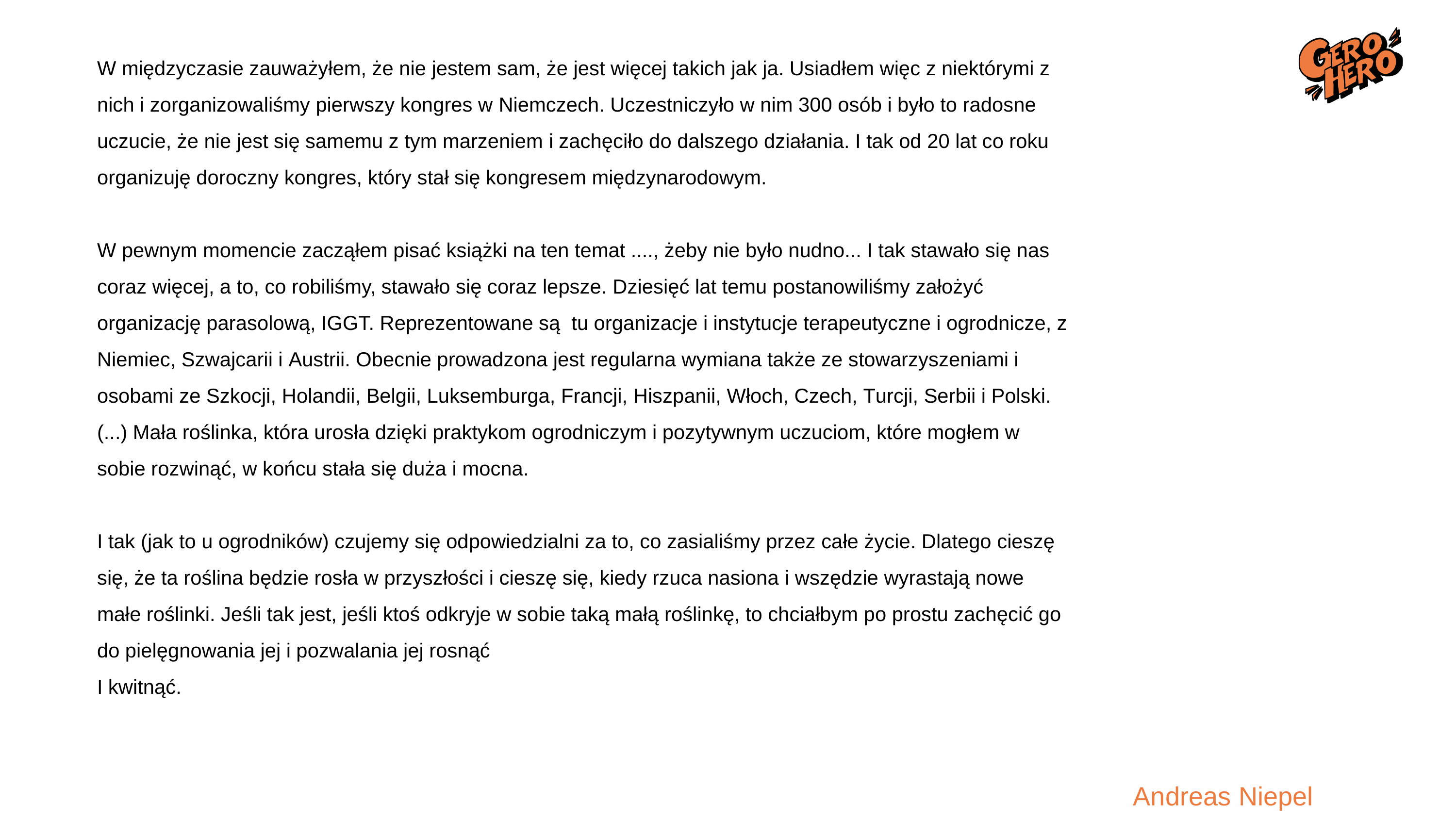

W międzyczasie zauważyłem, że nie jestem sam, że jest więcej takich jak ja. Usiadłem więc z niektórymi z nich i zorganizowaliśmy pierwszy kongres w Niemczech. Uczestniczyło w nim 300 osób i było to radosne uczucie, że nie jest się samemu z tym marzeniem i zachęciło do dalszego działania. I tak od 20 lat co roku organizuję doroczny kongres, który stał się kongresem międzynarodowym.

W pewnym momencie zacząłem pisać książki na ten temat ...., żeby nie było nudno... I tak stawało się nas coraz więcej, a to, co robiliśmy, stawało się coraz lepsze. Dziesięć lat temu postanowiliśmy założyć organizację parasolową, IGGT. Reprezentowane są  tu organizacje i instytucje terapeutyczne i ogrodnicze, z Niemiec, Szwajcarii i Austrii. Obecnie prowadzona jest regularna wymiana także ze stowarzyszeniami i osobami ze Szkocji, Holandii, Belgii, Luksemburga, Francji, Hiszpanii, Włoch, Czech, Turcji, Serbii i Polski. (...) Mała roślinka, która urosła dzięki praktykom ogrodniczym i pozytywnym uczuciom, które mogłem w sobie rozwinąć, w końcu stała się duża i mocna.

I tak (jak to u ogrodników) czujemy się odpowiedzialni za to, co zasialiśmy przez całe życie. Dlatego cieszę się, że ta roślina będzie rosła w przyszłości i cieszę się, kiedy rzuca nasiona i wszędzie wyrastają nowe małe roślinki. Jeśli tak jest, jeśli ktoś odkryje w sobie taką małą roślinkę, to chciałbym po prostu zachęcić go do pielęgnowania jej i pozwalania jej rosnąć
I kwitnąć.

Andreas Niepel